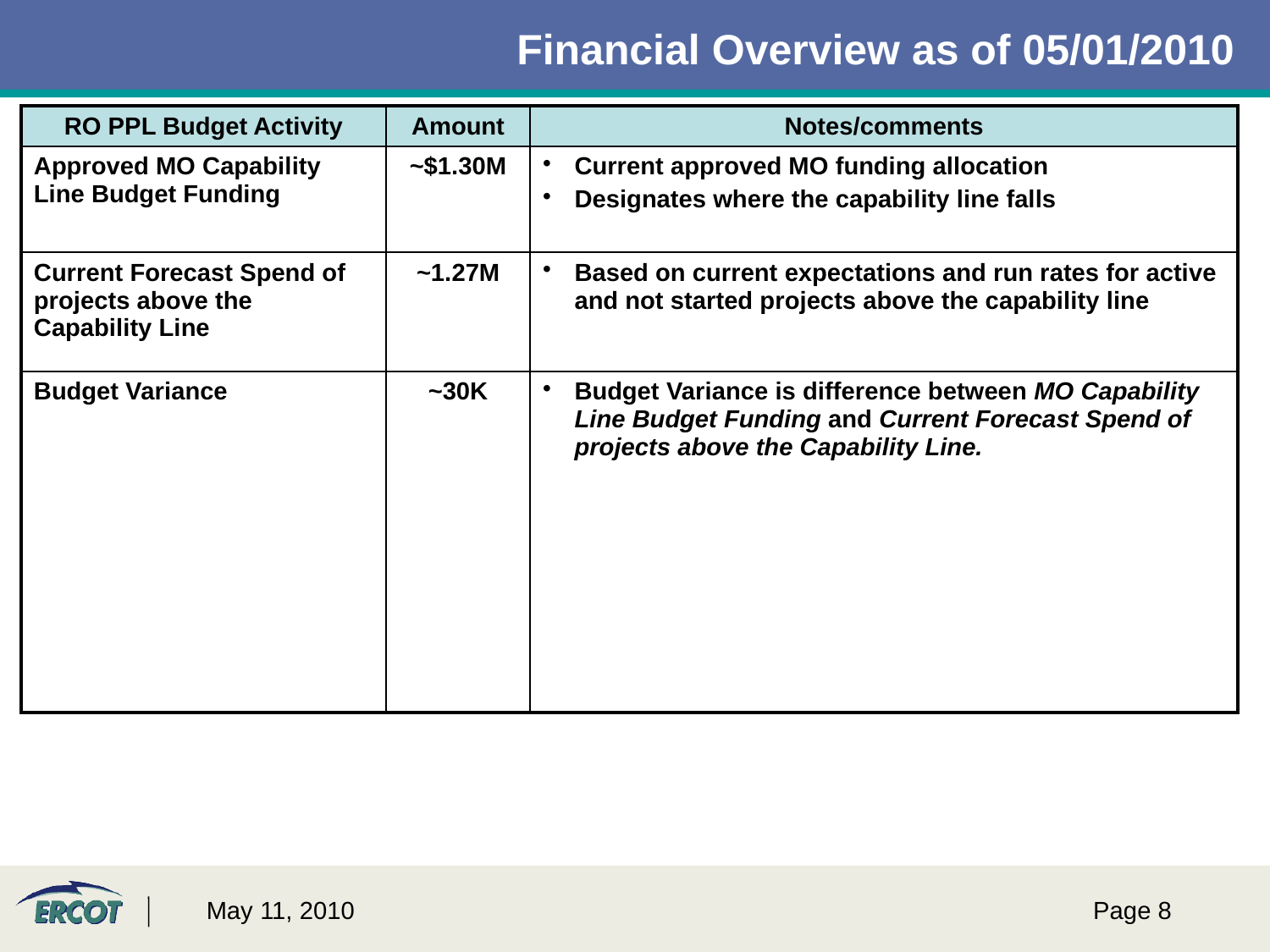

# Financial Overview as of 05/01/2010
| RO PPL Budget Activity | Amount | Notes/comments |
| --- | --- | --- |
| Approved MO Capability Line Budget Funding | ~$1.30M | Current approved MO funding allocation Designates where the capability line falls |
| Current Forecast Spend of projects above the Capability Line | ~1.27M | Based on current expectations and run rates for active and not started projects above the capability line |
| Budget Variance | ~30K | Budget Variance is difference between MO Capability Line Budget Funding and Current Forecast Spend of projects above the Capability Line. |